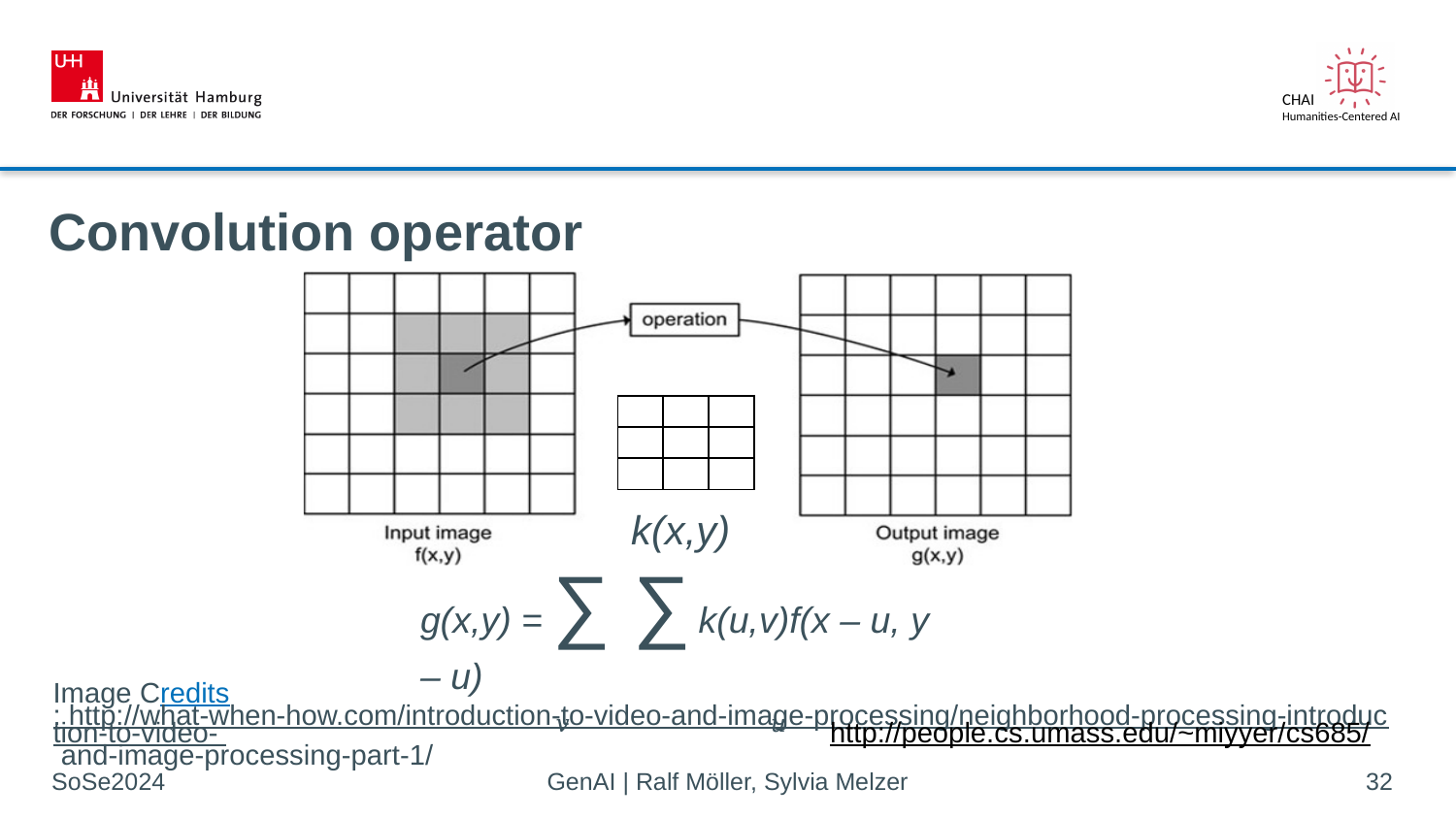

# Convolution operator

|  |  |  |
| --- | --- | --- |
|  |  |  |
|  |  |  |
k(x,y)
g(x,y) = ∑ ∑ k(u,v)f(x – u, y – u)
𝑣	𝑢
Image Credits: http://what-when-how.com/introduction-to-video-and-image-processing/neighborhood-processing-introduction-to-video-  and-image-processing-part-1/
http://people.cs.umass.edu/~miyyer/cs685/
SoSe2024
GenAI | Ralf Möller, Sylvia Melzer
32